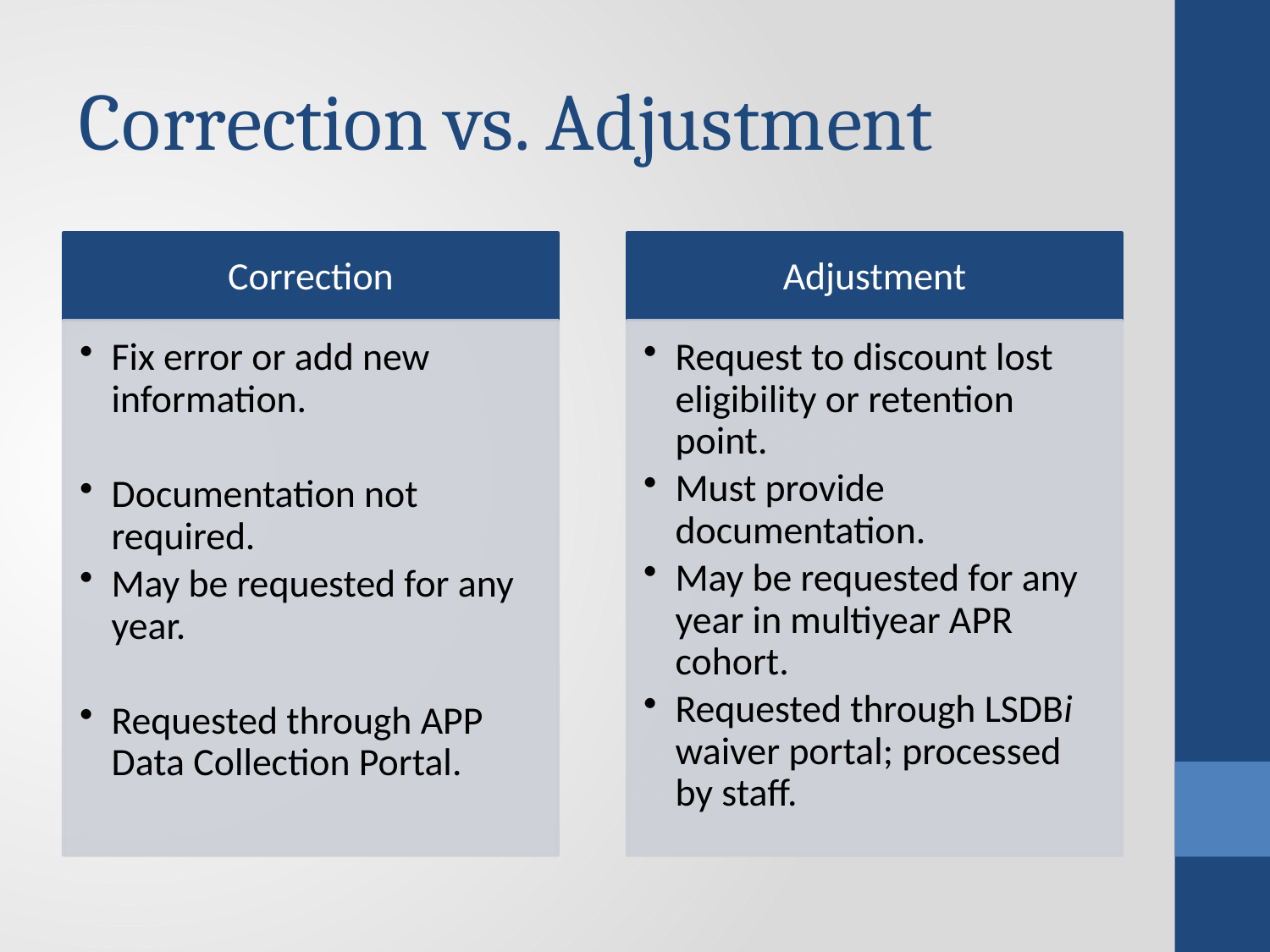

# Correction vs. Adjustment
Correction
Fix error or add new information.

Documentation not required.
May be requested for any year.

Requested through APP Data Collection Portal.
Adjustment
Request to discount lost eligibility or retention point.
Must provide documentation.
May be requested for any year in multiyear APR cohort.
Requested through LSDBi waiver portal; processed by staff.